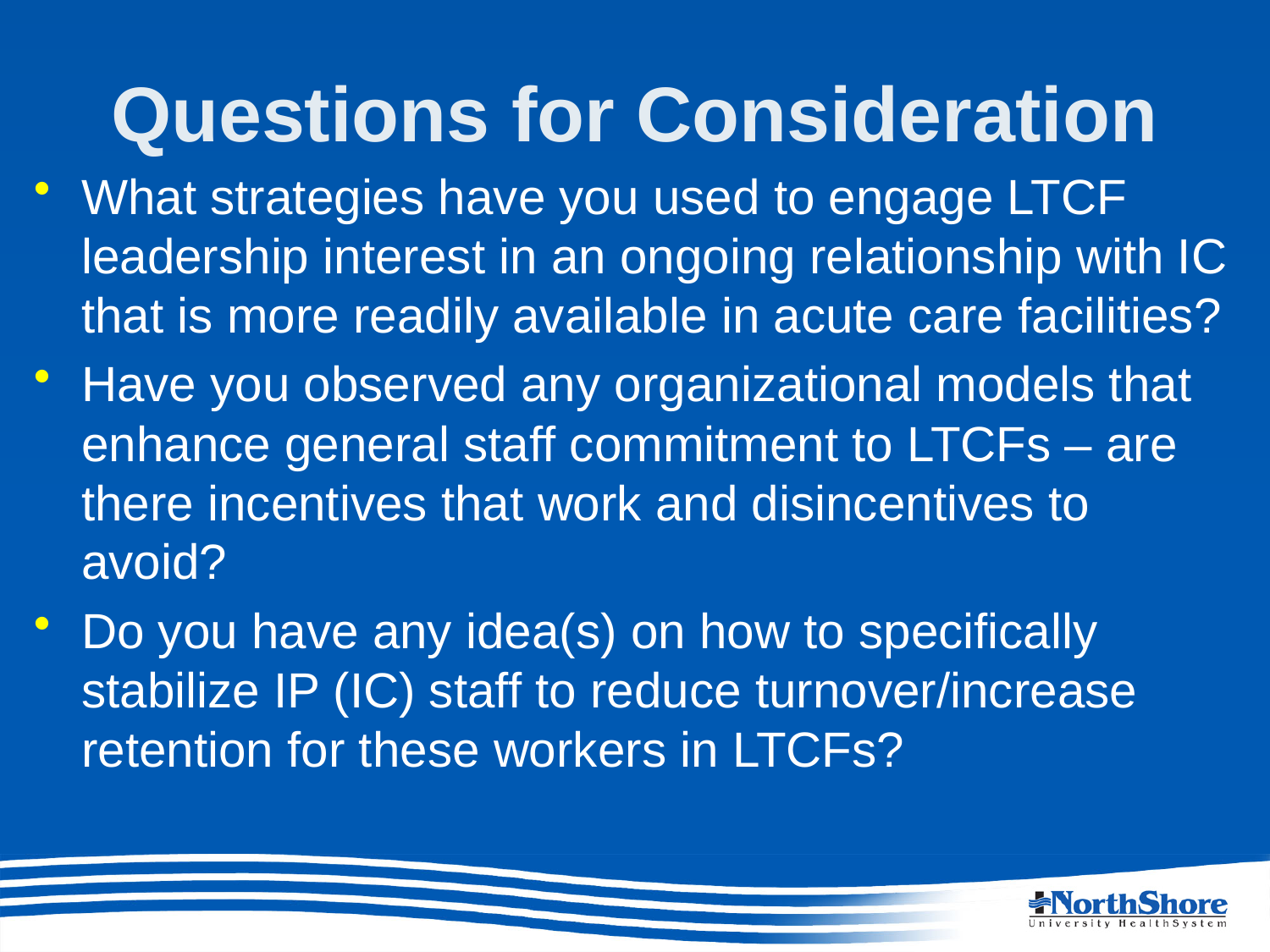

# Questions for Consideration
What strategies have you used to engage LTCF leadership interest in an ongoing relationship with IC that is more readily available in acute care facilities?
Have you observed any organizational models that enhance general staff commitment to LTCFs – are there incentives that work and disincentives to avoid?
Do you have any idea(s) on how to specifically stabilize IP (IC) staff to reduce turnover/increase retention for these workers in LTCFs?